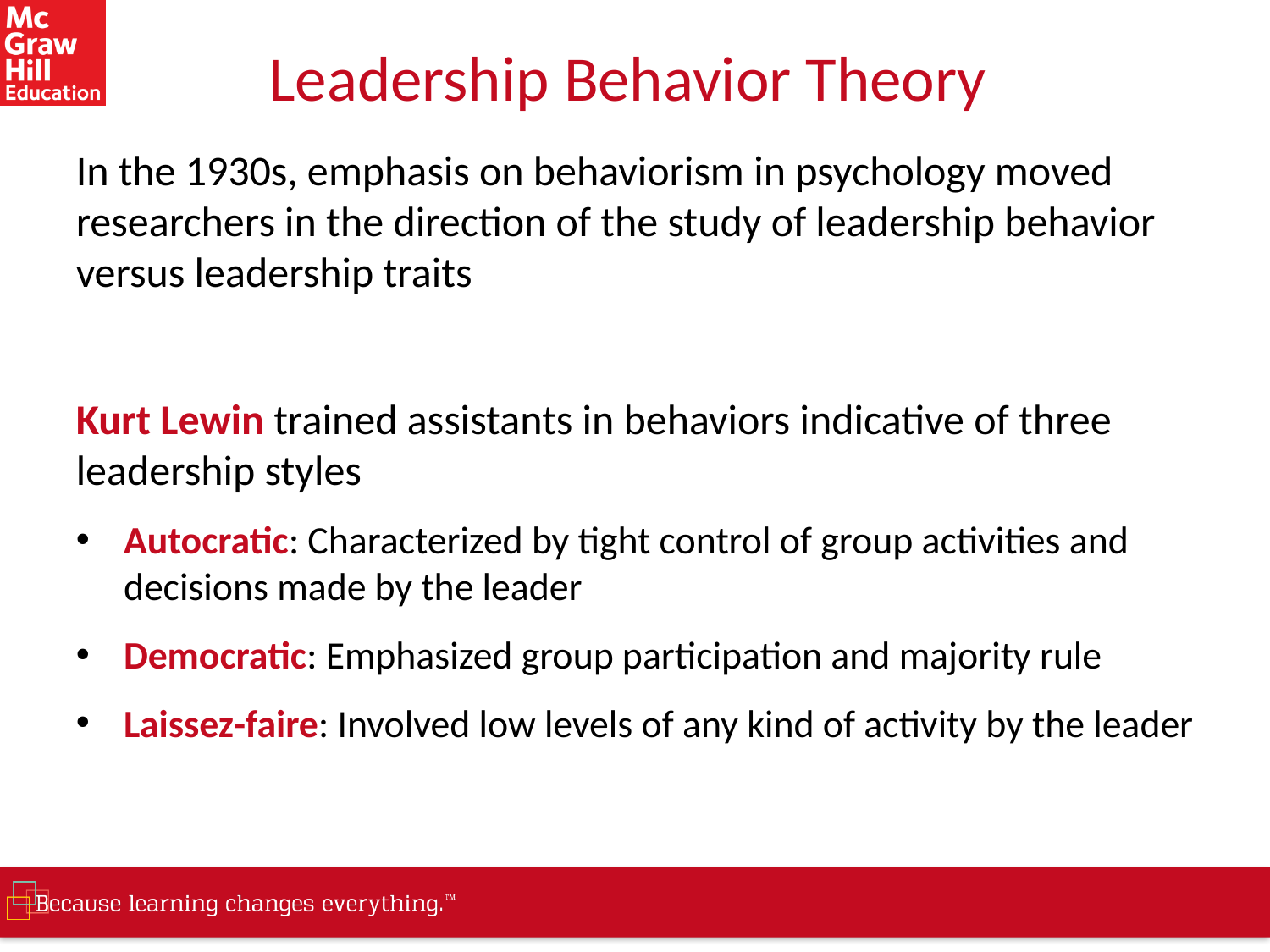

# Leadership Behavior Theory
In the 1930s, emphasis on behaviorism in psychology moved researchers in the direction of the study of leadership behavior versus leadership traits

Kurt Lewin trained assistants in behaviors indicative of three leadership styles
Autocratic: Characterized by tight control of group activities and decisions made by the leader
Democratic: Emphasized group participation and majority rule
Laissez-faire: Involved low levels of any kind of activity by the leader